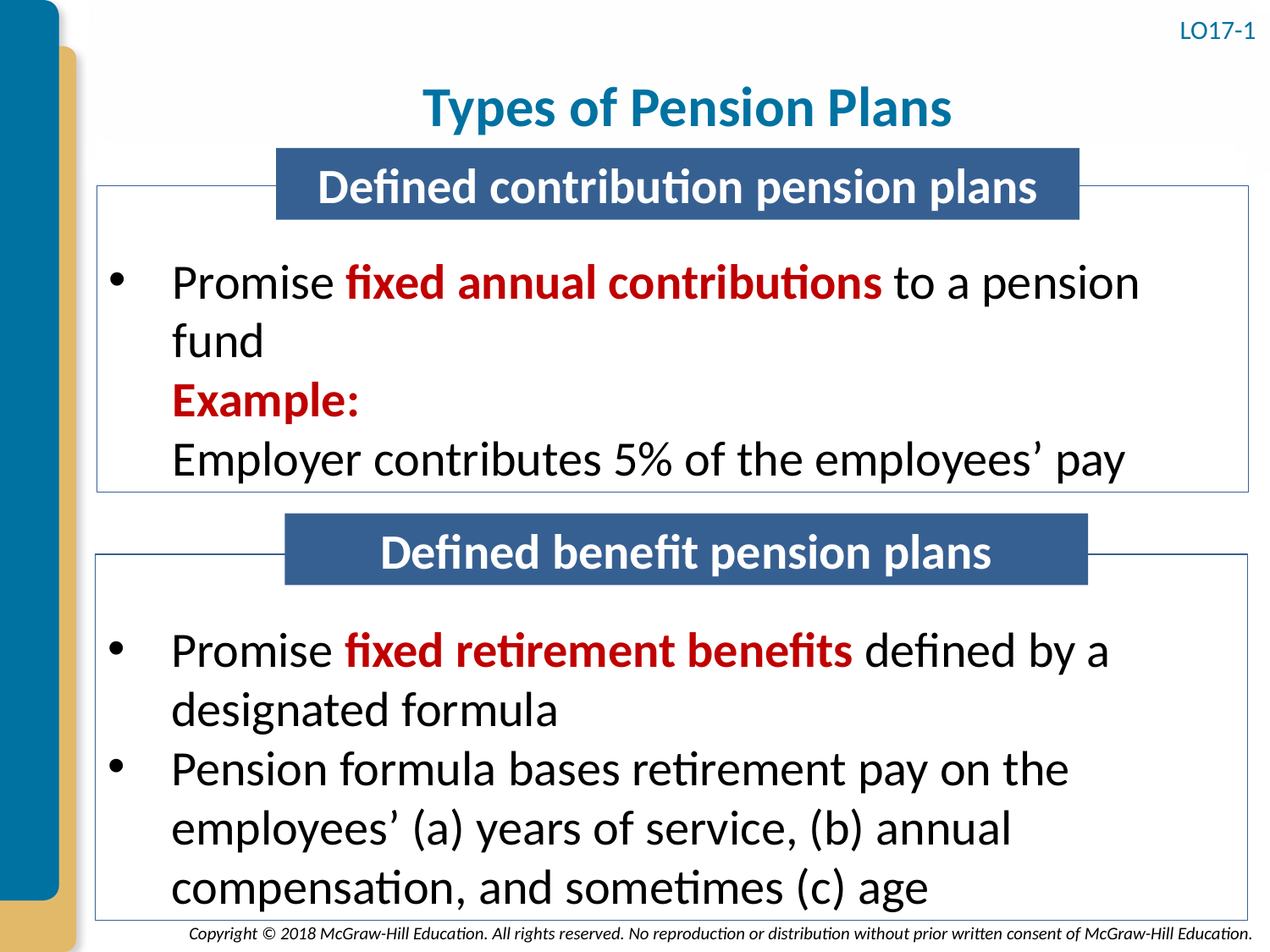

# Types of Pension Plans
LO17-1
Defined contribution pension plans
Promise fixed annual contributions to a pension fund
Example:
Employer contributes 5% of the employees’ pay
Defined benefit pension plans
Promise fixed retirement benefits defined by a designated formula
Pension formula bases retirement pay on the employees’ (a) years of service, (b) annual compensation, and sometimes (c) age